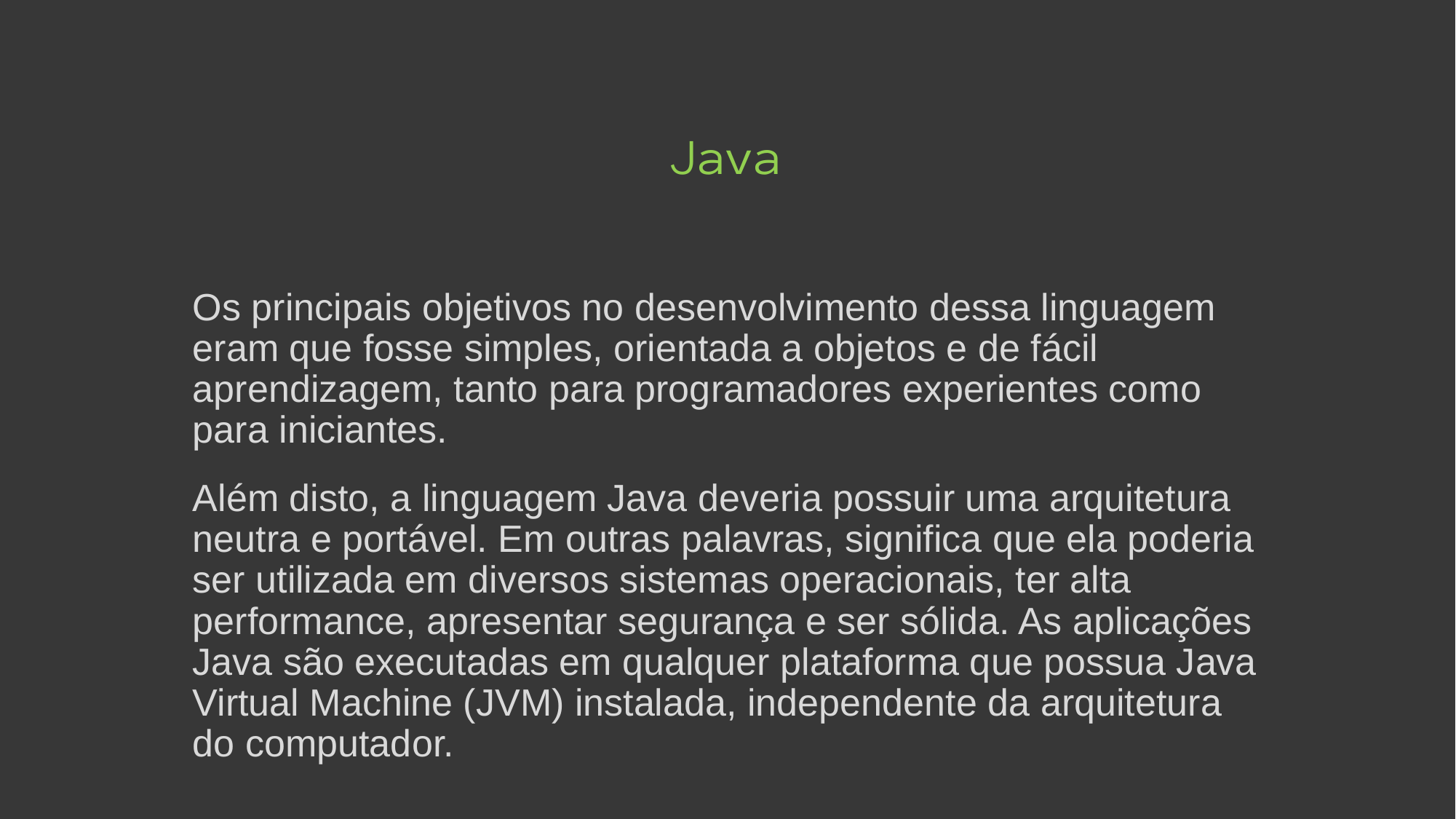

# Java

Os principais objetivos no desenvolvimento dessa linguagem eram que fosse simples, orientada a objetos e de fácil aprendizagem, tanto para programadores experientes como para iniciantes.
Além disto, a linguagem Java deveria possuir uma arquitetura neutra e portável. Em outras palavras, significa que ela poderia ser utilizada em diversos sistemas operacionais, ter alta performance, apresentar segurança e ser sólida. As aplicações Java são executadas em qualquer plataforma que possua Java Virtual Machine (JVM) instalada, independente da arquitetura do computador.